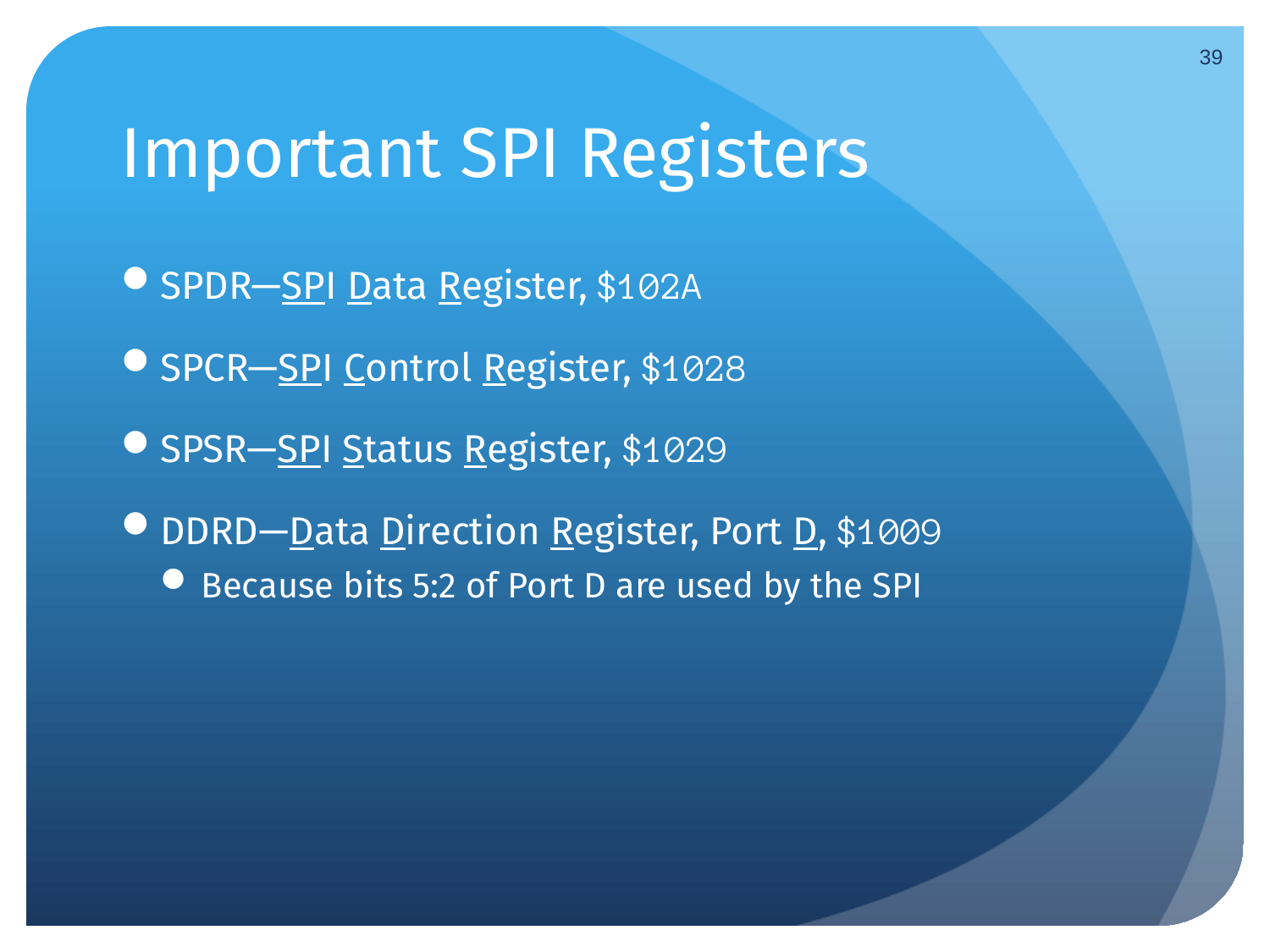

39
# Important SPI Registers
SPDR—SPI Data Register, $102A
SPCR—SPI Control Register, $1028
SPSR—SPI Status Register, $1029
DDRD—Data Direction Register, Port D, $1009
Because bits 5:2 of Port D are used by the SPI